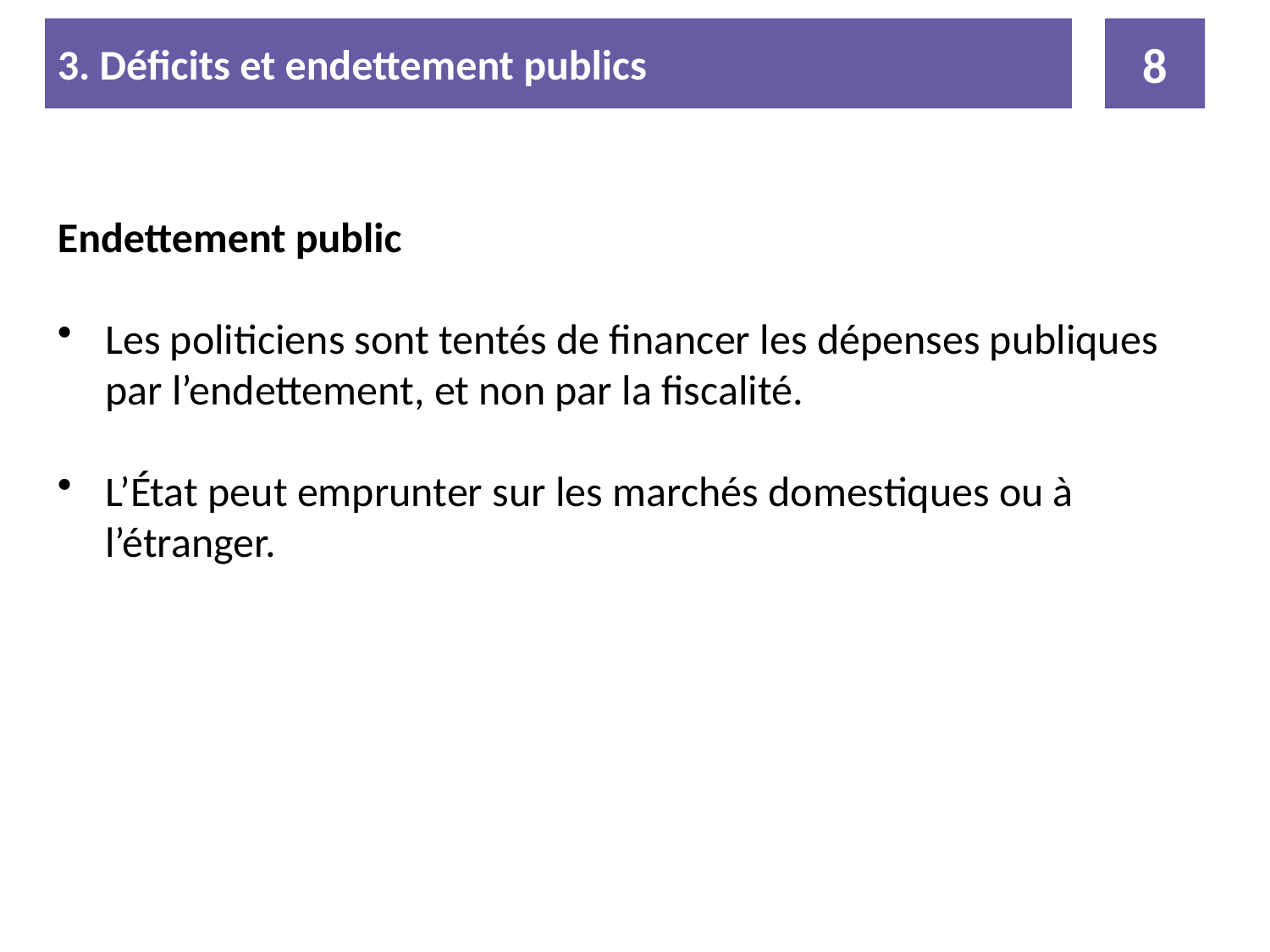

3. Déficits et endettement publics
8

Endettement public

Les politiciens sont tentés de financer les dépenses publiques par l’endettement, et non par la fiscalité.

L’État peut emprunter sur les marchés domestiques ou à l’étranger.